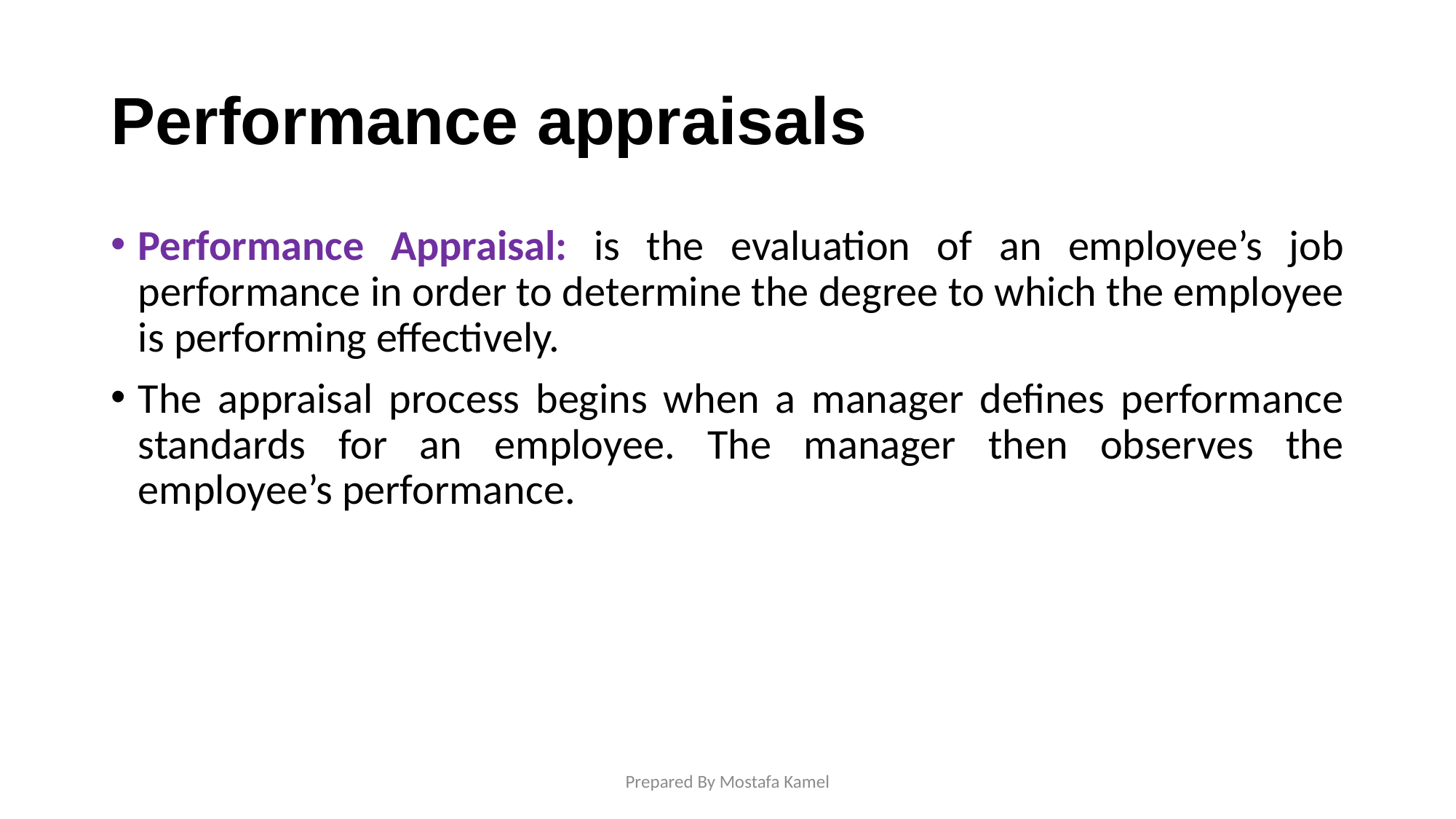

# Performance appraisals
Performance Appraisal: is the evaluation of an employee’s job performance in order to determine the degree to which the employee is performing effectively.
The appraisal process begins when a manager defines performance standards for an employee. The manager then observes the employee’s performance.
Prepared By Mostafa Kamel